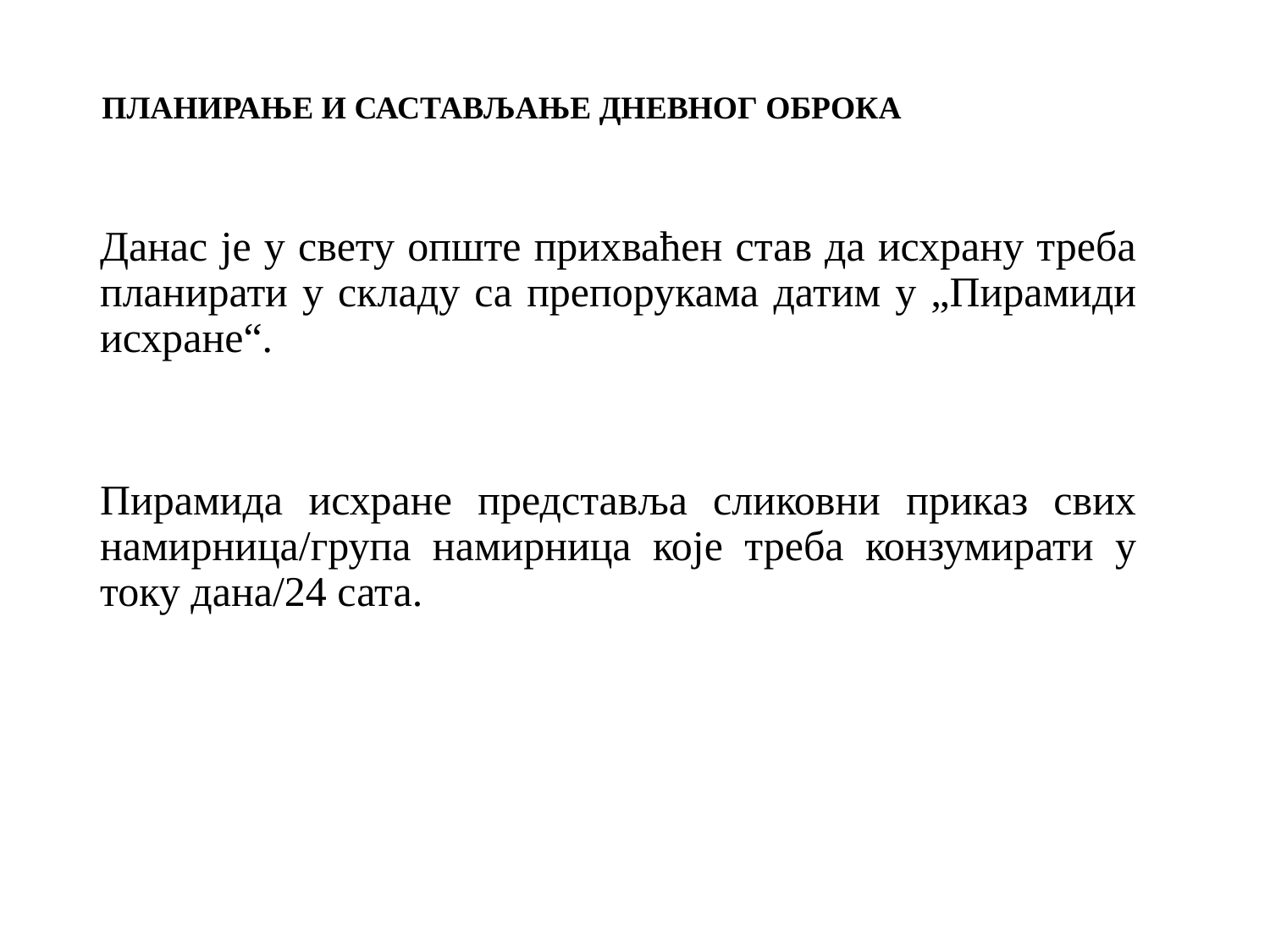

# ПЛАНИРАЊЕ И САСТАВЉАЊЕ ДНЕВНОГ ОБРОКА
	Данас је у свету опште прихваћен став да исхрану треба планирати у складу са препорукама датим у „Пирамиди исхране“.

	Пирамида исхране представља сликовни приказ свих намирница/група намирница које треба конзумирати у току дана/24 сата.